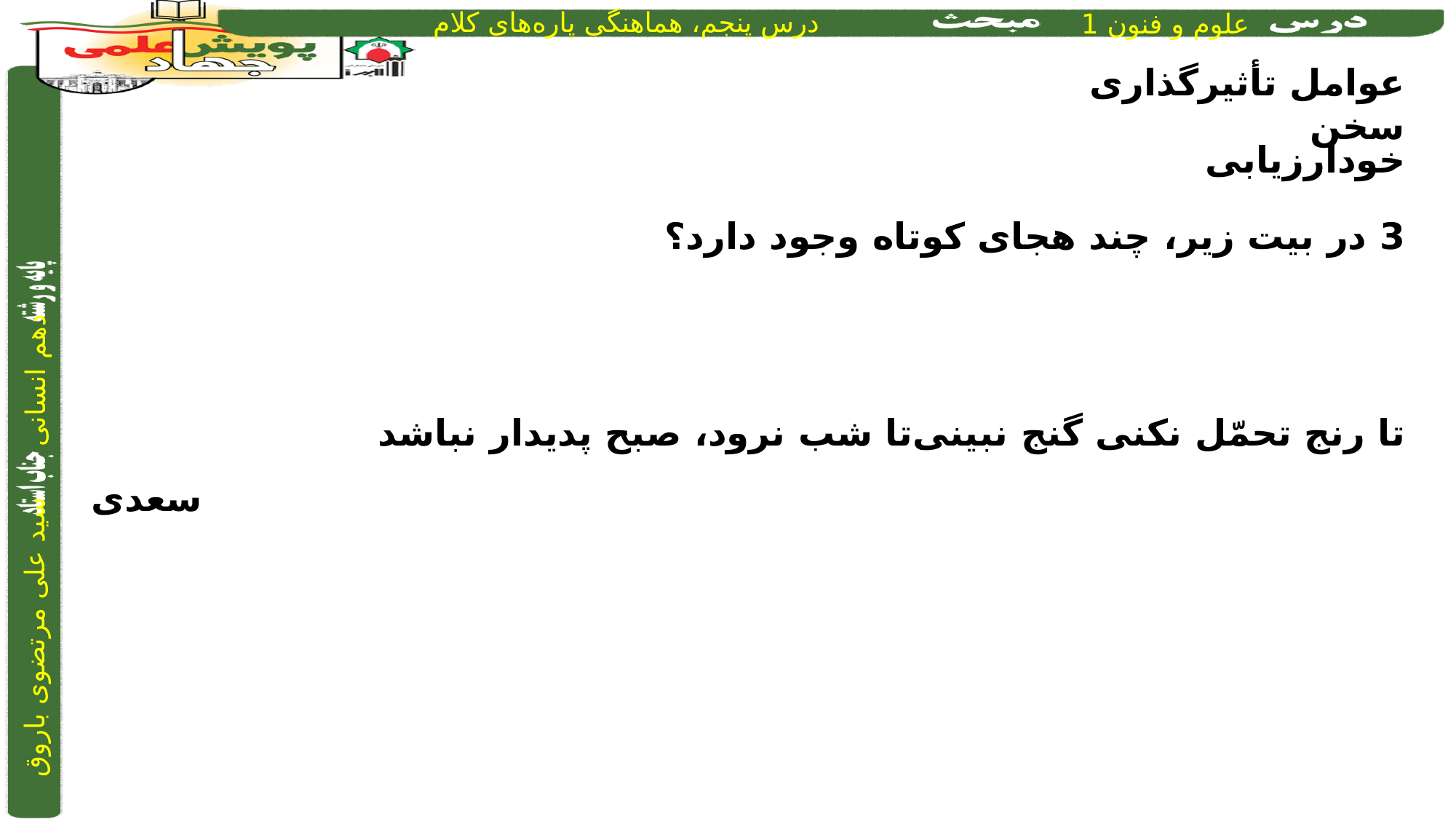

عوامل تأثیرگذاری سخن
خودارزیابی
3 در بیت زیر، چند هجای کوتاه وجود دارد؟

تا رنج تحمّل نکنی گنج نبینی	تا شب نرود، صبح پدیدار نباشد
سعدی